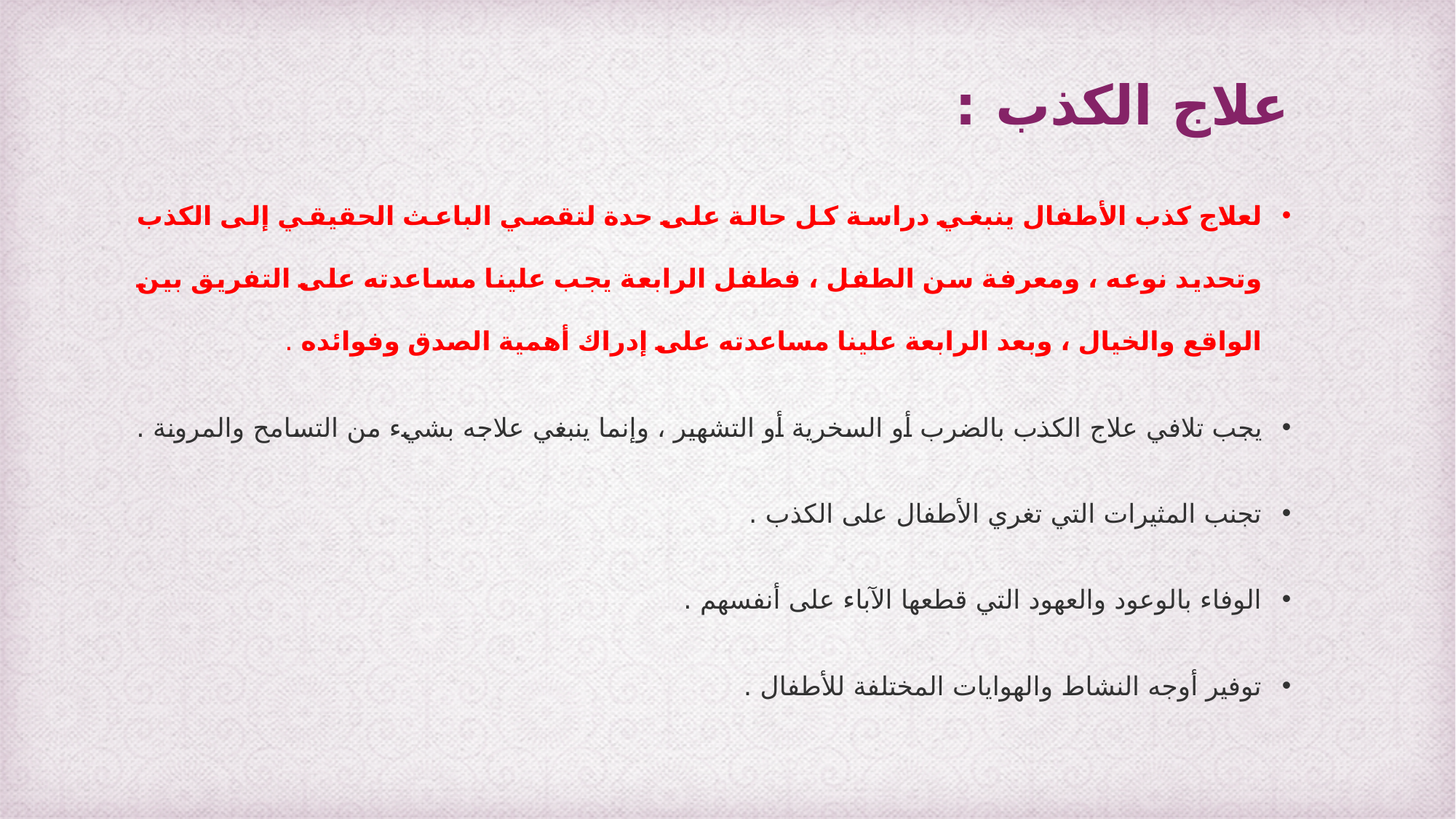

# علاج الكذب :
لعلاج كذب الأطفال ينبغي دراسة كل حالة على حدة لتقصي الباعث الحقيقي إلى الكذب وتحديد نوعه ، ومعرفة سن الطفل ، فطفل الرابعة يجب علينا مساعدته على التفريق بين الواقع والخيال ، وبعد الرابعة علينا مساعدته على إدراك أهمية الصدق وفوائده .
يجب تلافي علاج الكذب بالضرب أو السخرية أو التشهير ، وإنما ينبغي علاجه بشيء من التسامح والمرونة .
تجنب المثيرات التي تغري الأطفال على الكذب .
الوفاء بالوعود والعهود التي قطعها الآباء على أنفسهم .
توفير أوجه النشاط والهوايات المختلفة للأطفال .